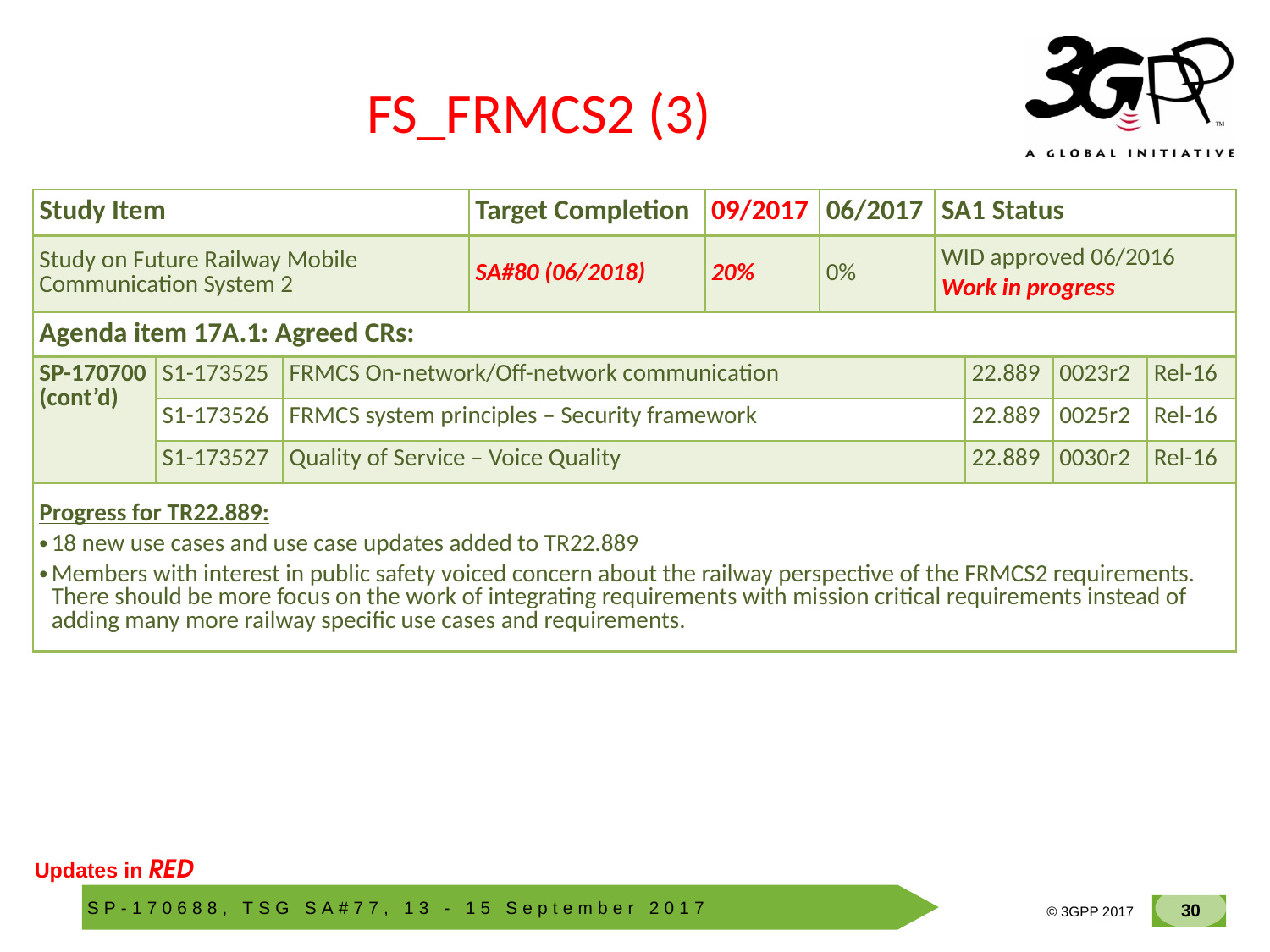

# FS_FRMCS2 (3)
| Study Item | Target Completion | 09/2017 | 06/2017 | SA1 Status |
| --- | --- | --- | --- | --- |
| Study on Future Railway Mobile Communication System 2 | SA#80 (06/2018) | 20% | 0% | WID approved 06/2016 Work in progress |
| Agenda item 17A.1: Agreed CRs: |  |  |  |  |  |
| --- | --- | --- | --- | --- | --- |
| SP-170700 (cont’d) | S1-173525 | FRMCS On-network/Off-network communication | 22.889 | 0023r2 | Rel-16 |
|  | S1-173526 | FRMCS system principles – Security framework | 22.889 | 0025r2 | Rel-16 |
|  | S1-173527 | Quality of Service – Voice Quality | 22.889 | 0030r2 | Rel-16 |
| Progress for TR22.889: 18 new use cases and use case updates added to TR22.889 Members with interest in public safety voiced concern about the railway perspective of the FRMCS2 requirements. There should be more focus on the work of integrating requirements with mission critical requirements instead of adding many more railway specific use cases and requirements. |
| --- |
Updates in RED